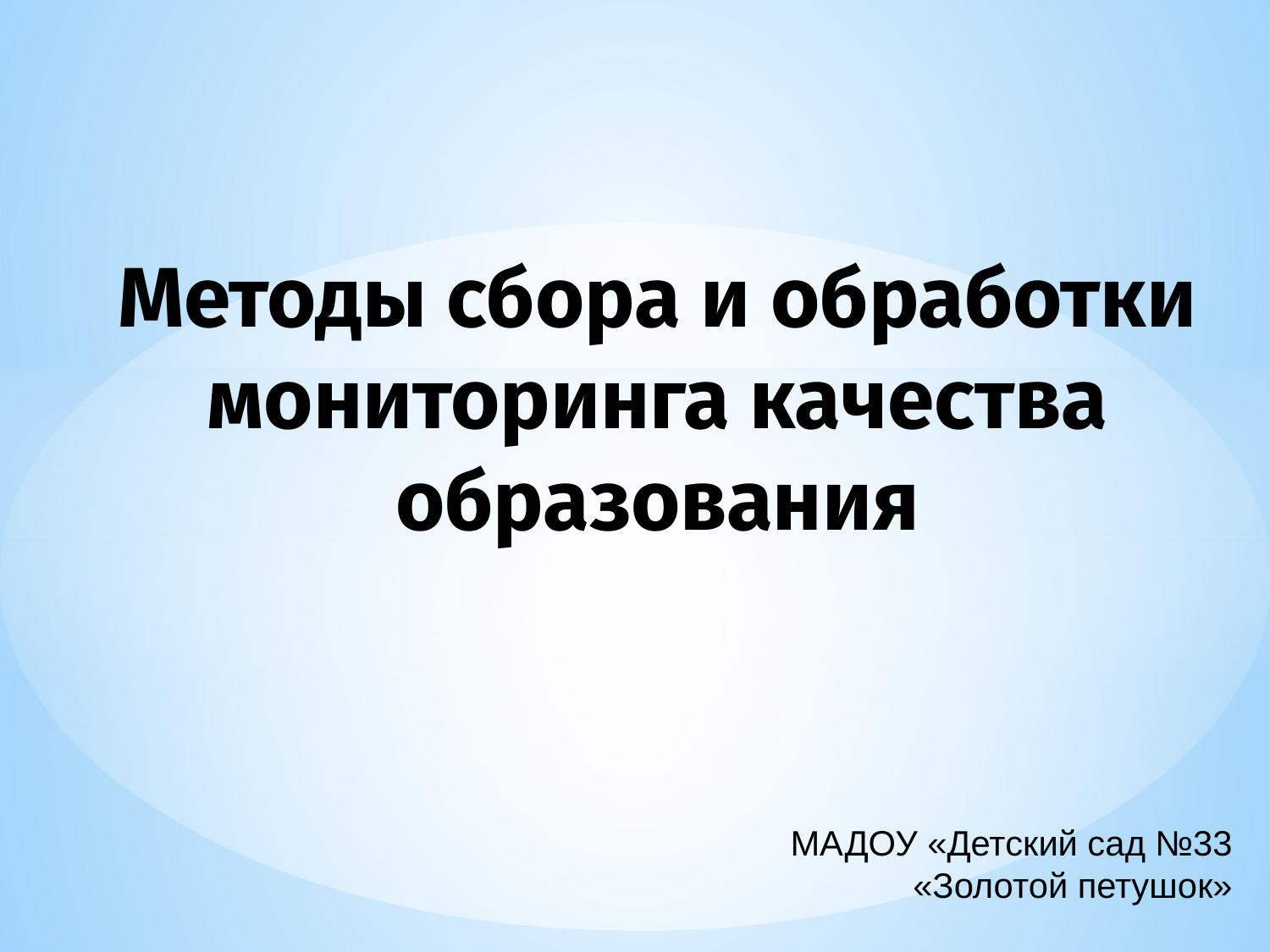

# Методы сбора и обработки мониторинга качества образования
МАДОУ «Детский сад №33 «Золотой петушок»